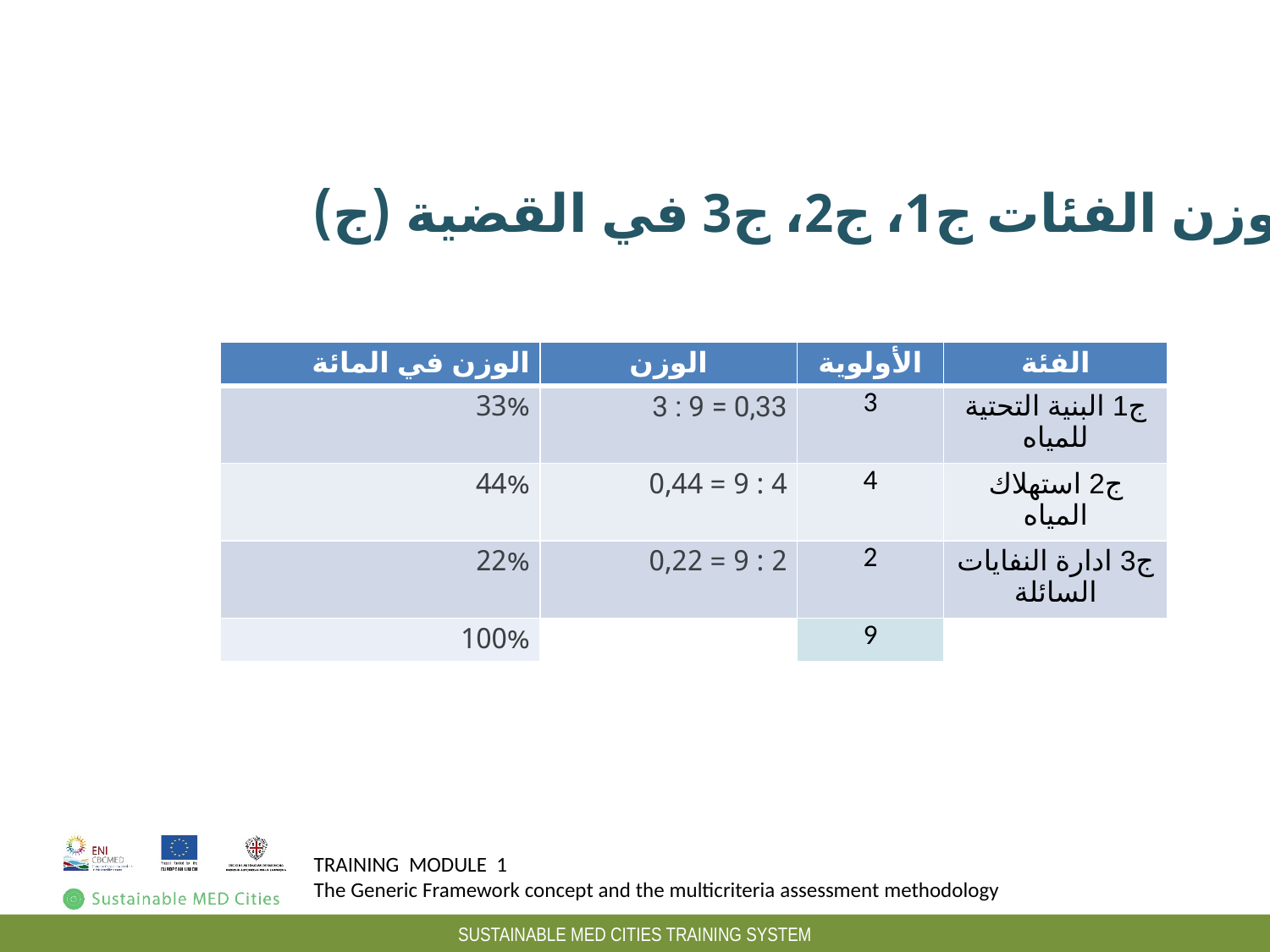

Peso dei criteri in una categoria: esempio
وزن الفئات ج1، ج2، ج3 في القضية (ج)

| الوزن في المائة | الوزن | الأولوية | الفئة |
| --- | --- | --- | --- |
| 33% | 3 : 9 = 0,33 | 3 | ج1 البنية التحتية للمياه |
| 44% | 4 : 9 = 0,44 | 4 | ج2 استهلاك المياه |
| 22% | 2 : 9 = 0,22 | 2 | ج3 ادارة النفايات السائلة |
| 100% |  | 9 |  |
|  |  |  |  |